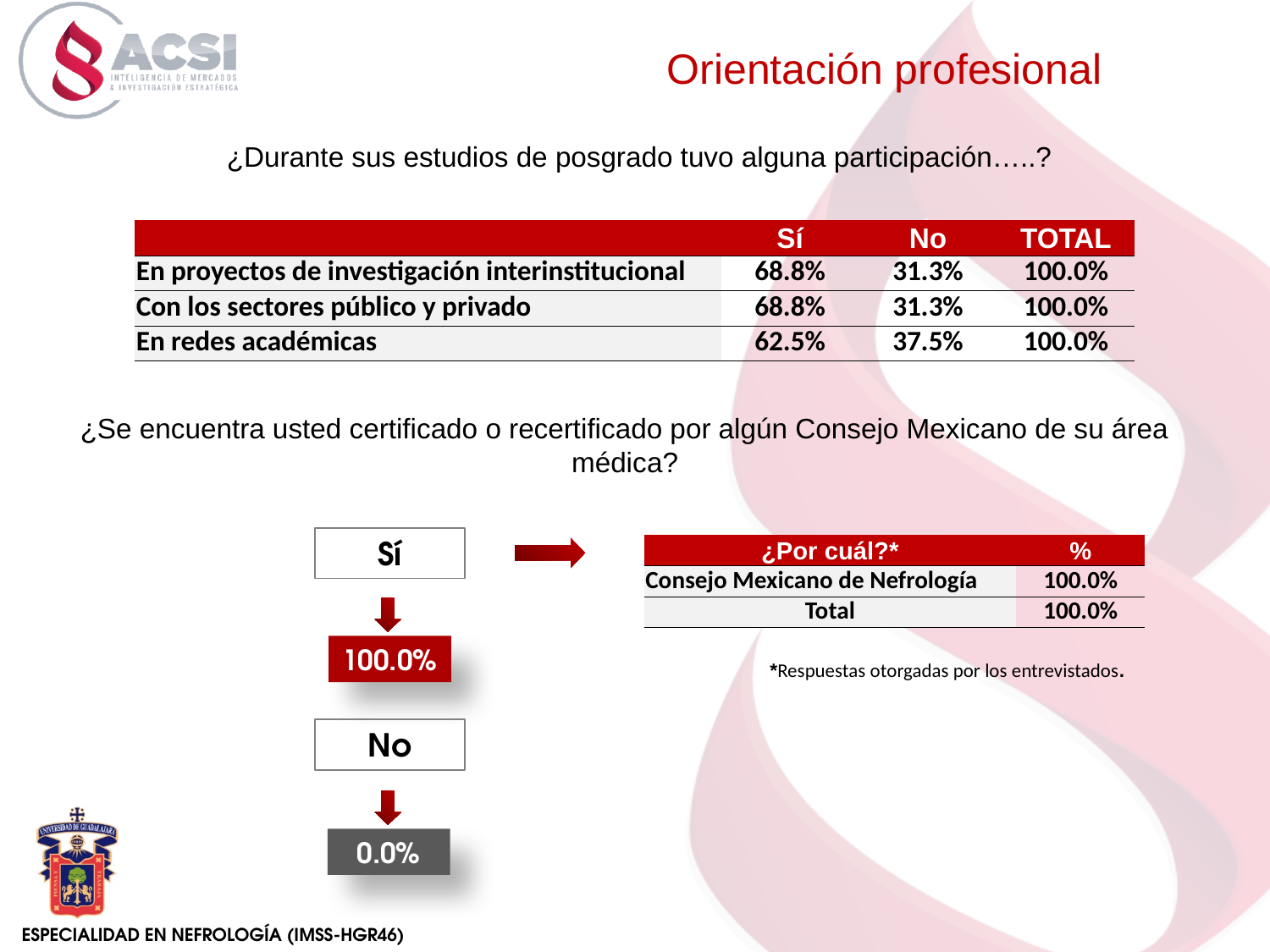

Orientación profesional
¿Durante sus estudios de posgrado tuvo alguna participación…..?
|  | Sí | No | TOTAL |
| --- | --- | --- | --- |
| En proyectos de investigación interinstitucional | 68.8% | 31.3% | 100.0% |
| Con los sectores público y privado | 68.8% | 31.3% | 100.0% |
| En redes académicas | 62.5% | 37.5% | 100.0% |
¿Se encuentra usted certificado o recertificado por algún Consejo Mexicano de su área médica?
Sí
| ¿Por cuál?\* | % |
| --- | --- |
| Consejo Mexicano de Nefrología | 100.0% |
| Total | 100.0% |

100.0%
*Respuestas otorgadas por los entrevistados.
No

0.0%